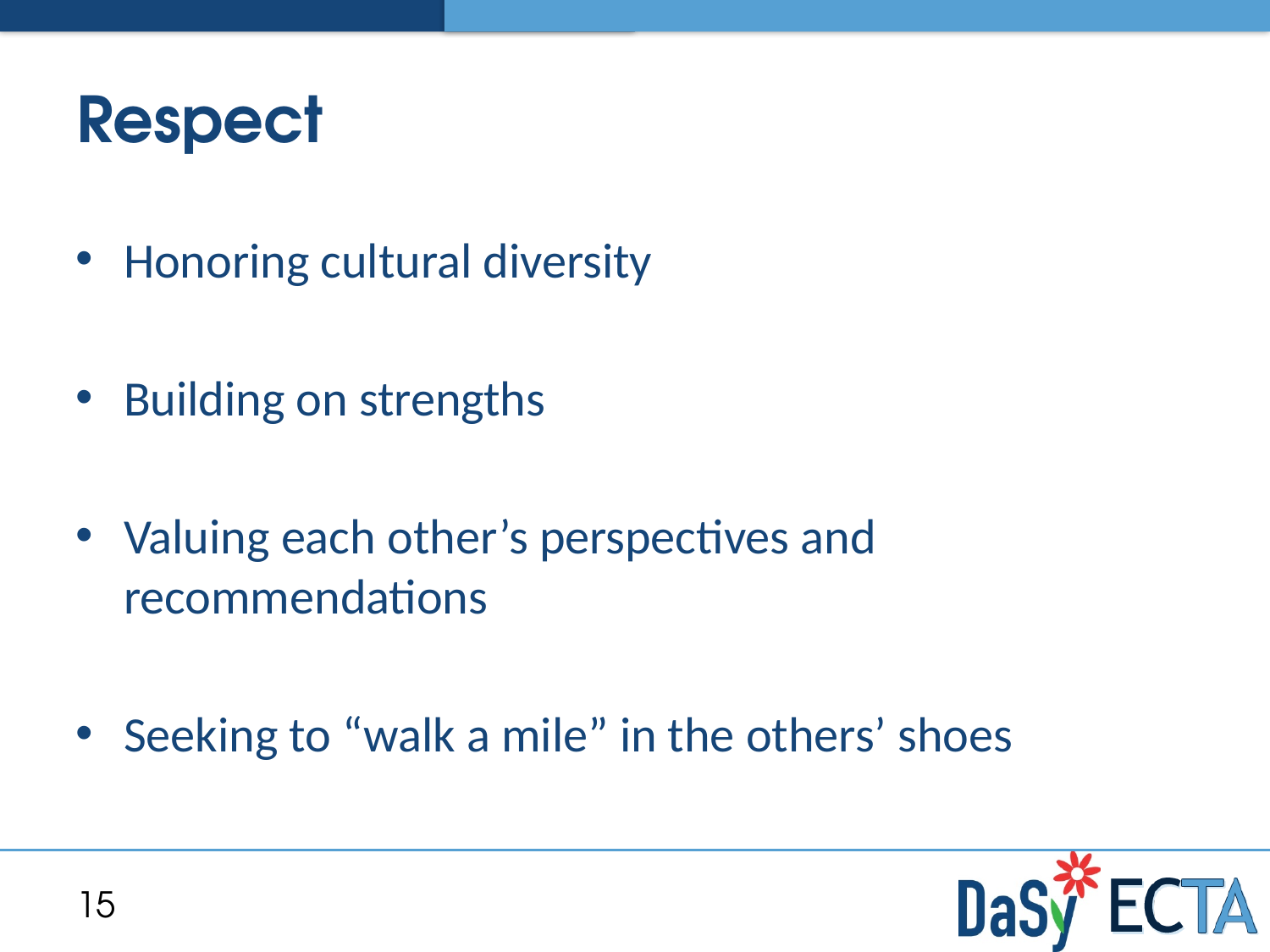

# Respect
Honoring cultural diversity

Building on strengths

Valuing each other’s perspectives and recommendations

Seeking to “walk a mile” in the others’ shoes
15